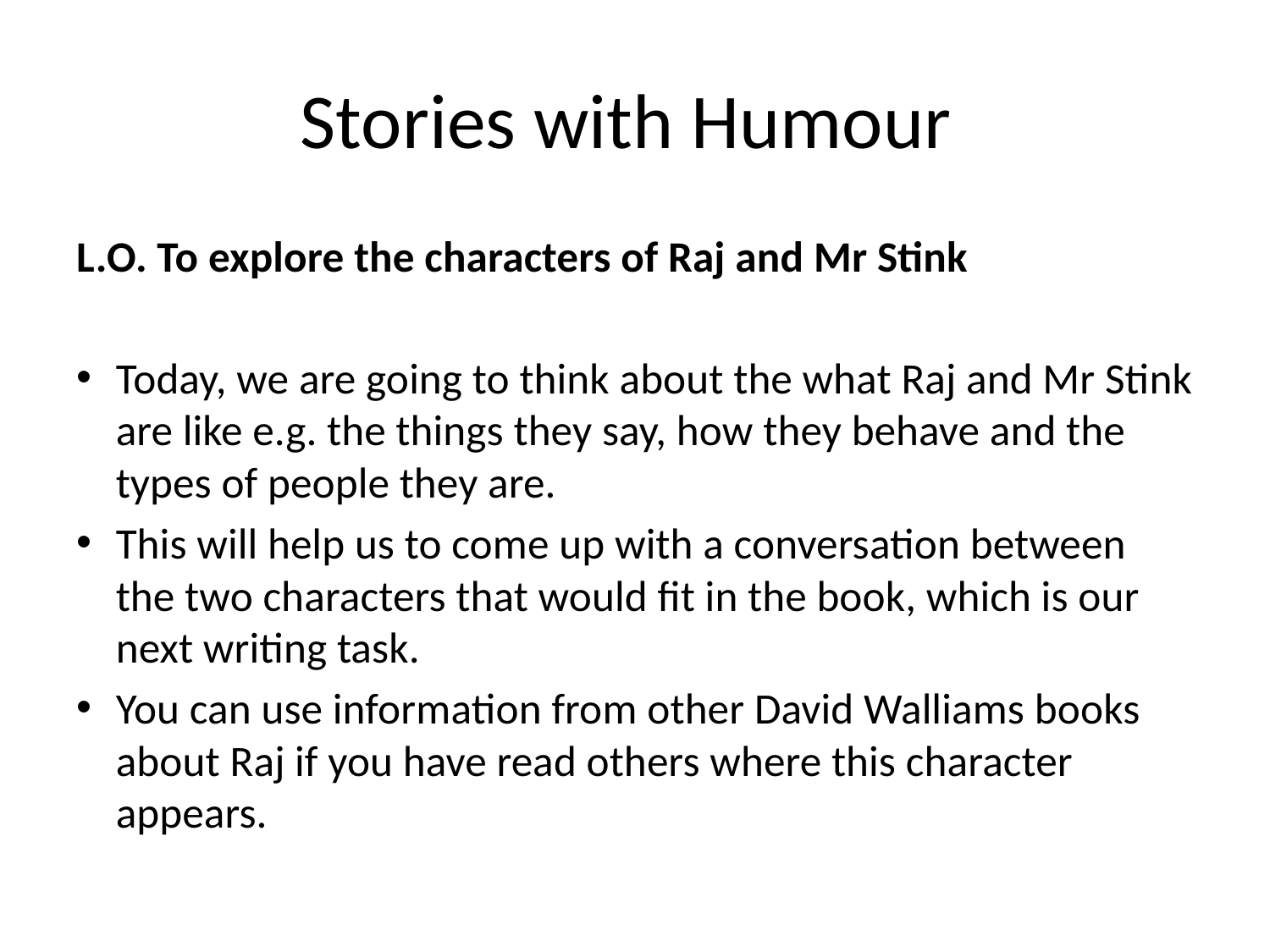

# Stories with Humour
L.O. To explore the characters of Raj and Mr Stink

Today, we are going to think about the what Raj and Mr Stink are like e.g. the things they say, how they behave and the types of people they are.
This will help us to come up with a conversation between the two characters that would fit in the book, which is our next writing task.
You can use information from other David Walliams books about Raj if you have read others where this character appears.